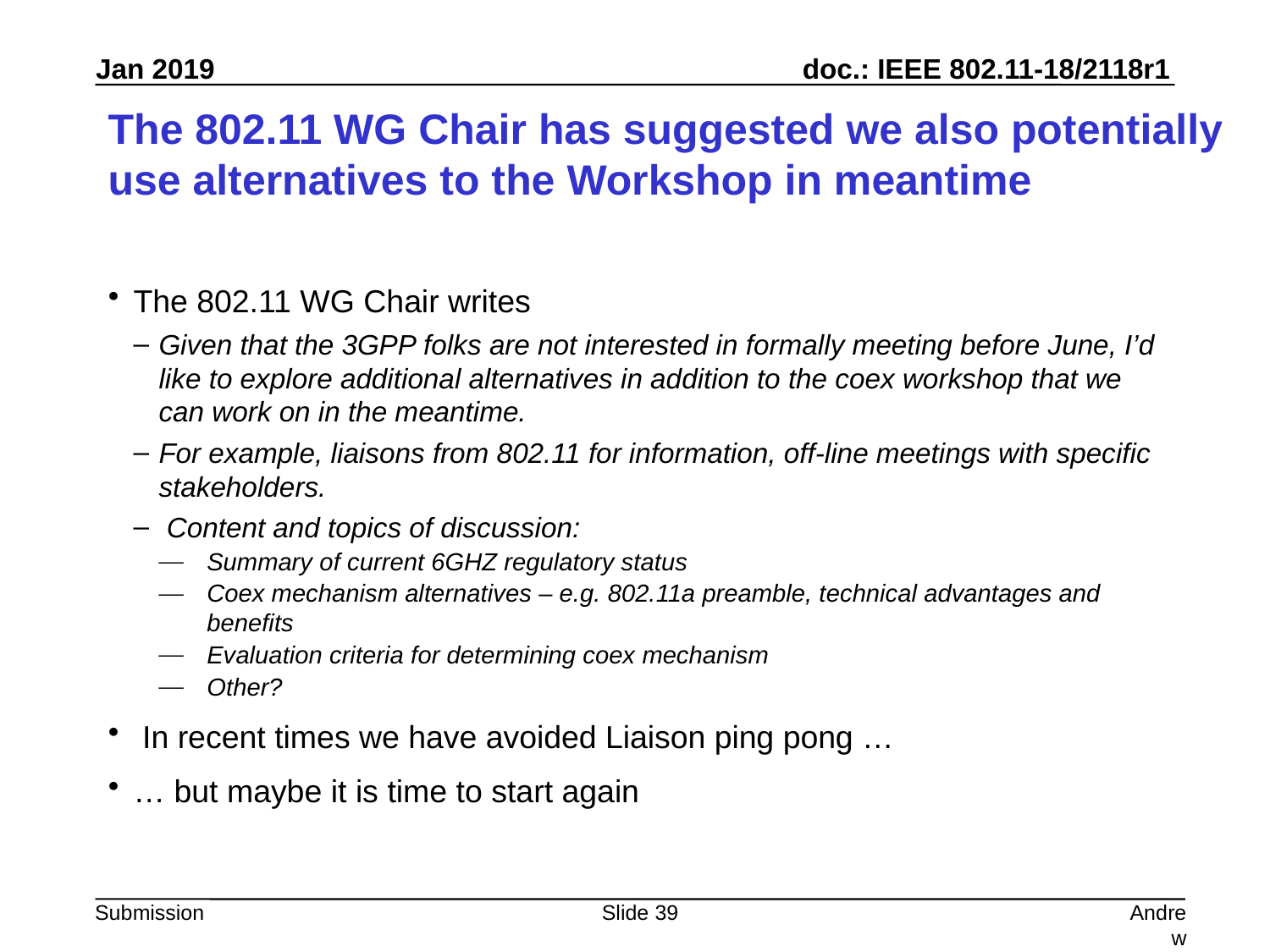

# The 802.11 WG Chair has suggested we also potentially use alternatives to the Workshop in meantime
The 802.11 WG Chair writes
Given that the 3GPP folks are not interested in formally meeting before June, I’d like to explore additional alternatives in addition to the coex workshop that we can work on in the meantime.
For example, liaisons from 802.11 for information, off-line meetings with specific stakeholders.
 Content and topics of discussion:
Summary of current 6GHZ regulatory status
Coex mechanism alternatives – e.g. 802.11a preamble, technical advantages and benefits
Evaluation criteria for determining coex mechanism
Other?
 In recent times we have avoided Liaison ping pong …
… but maybe it is time to start again

Slide 39
Andrew Myles, Cisco